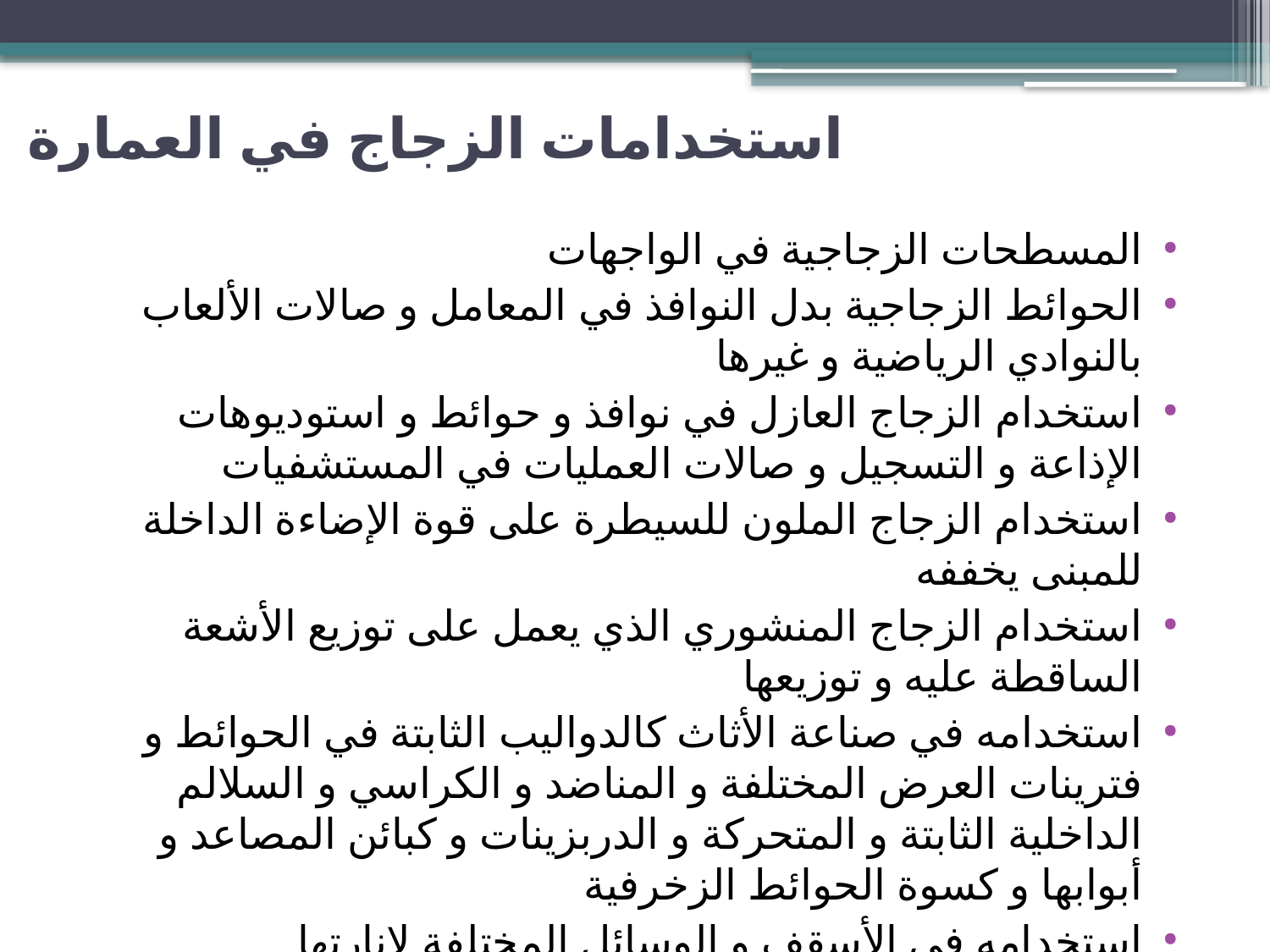

# استخدامات الزجاج في العمارة
المسطحات الزجاجية في الواجهات
الحوائط الزجاجية بدل النوافذ في المعامل و صالات الألعاب بالنوادي الرياضية و غيرها
استخدام الزجاج العازل في نوافذ و حوائط و استوديوهات الإذاعة و التسجيل و صالات العمليات في المستشفيات
استخدام الزجاج الملون للسيطرة على قوة الإضاءة الداخلة للمبنى يخففه
استخدام الزجاج المنشوري الذي يعمل على توزيع الأشعة الساقطة عليه و توزيعها
استخدامه في صناعة الأثاث كالدواليب الثابتة في الحوائط و فترينات العرض المختلفة و المناضد و الكراسي و السلالم الداخلية الثابتة و المتحركة و الدربزينات و كبائن المصاعد و أبوابها و كسوة الحوائط الزخرفية
استخدامه في الأسقف و الوسائل المختلفة لإنارتها